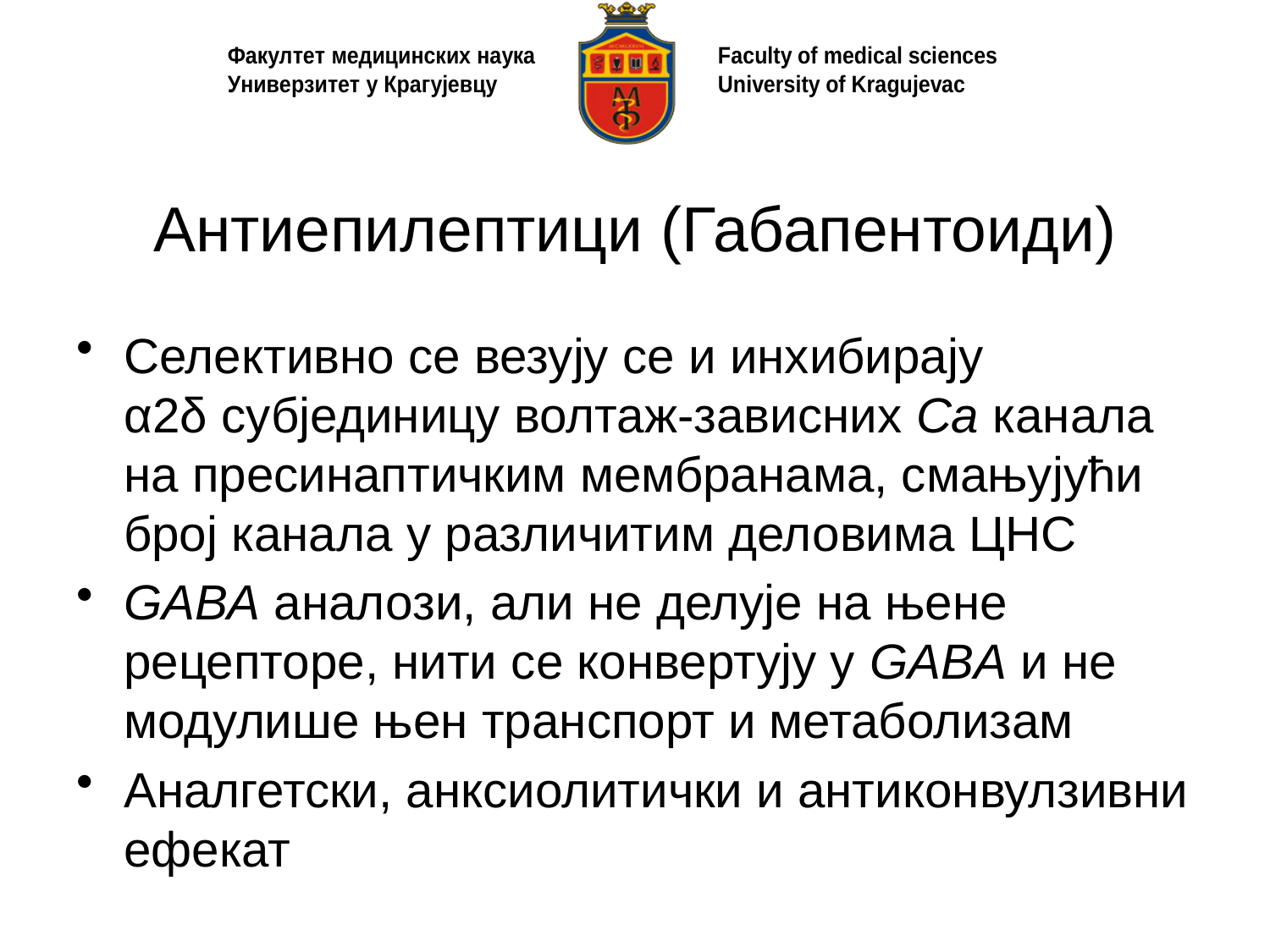

# Антиепилептици (Габапентоиди)
Селективно се везују се и инхибирају α2δ субјединицу волтаж-зависних Ca канала на пресинаптичким мембранама, смањујући број канала у различитим деловима ЦНС
GABA аналози, али не делује на њене рецепторе, нити се конвертују у GABA и не модулише њен транспорт и метаболизам
Аналгетски, анксиолитички и антиконвулзивни ефекат